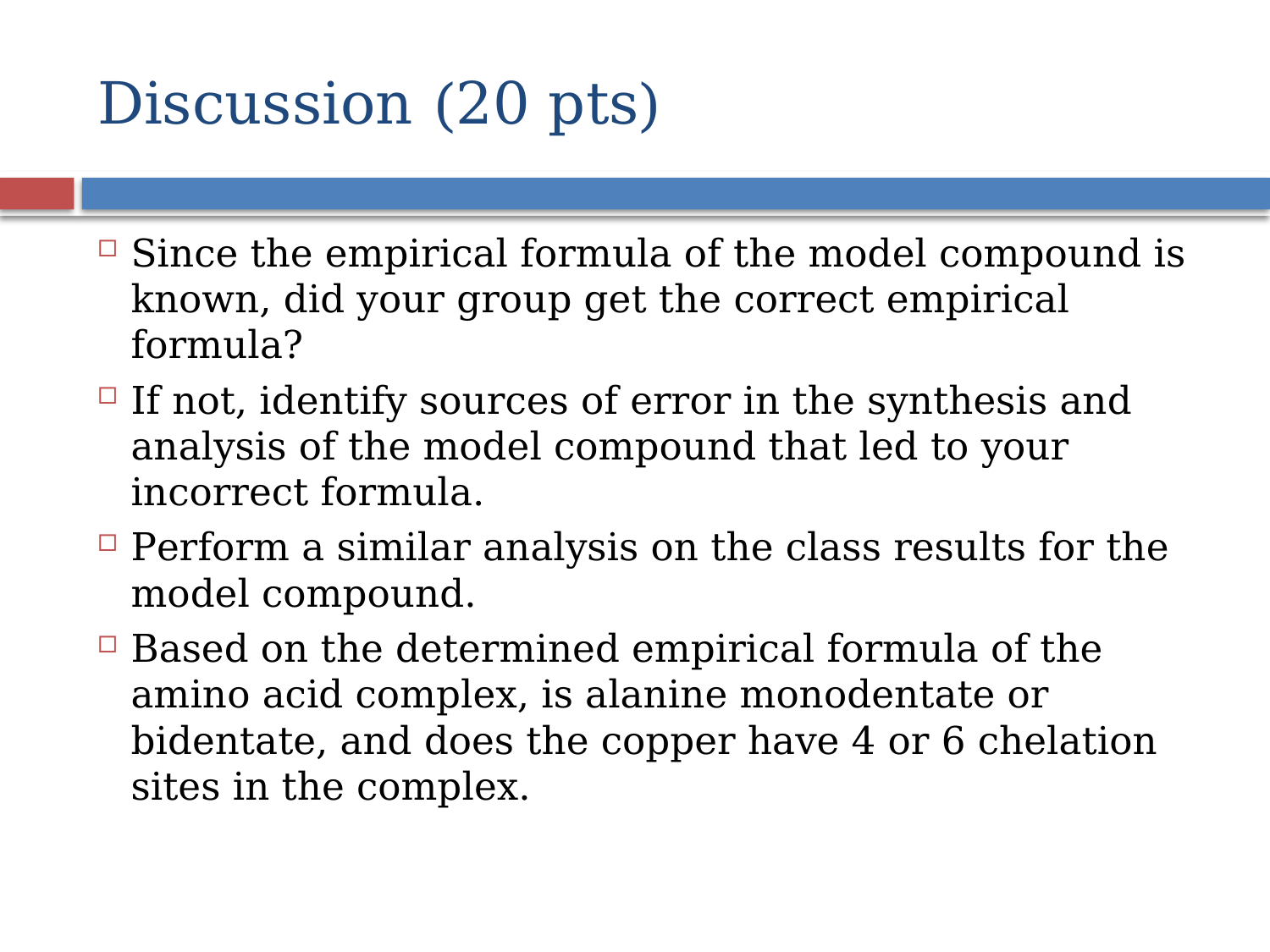

# Discussion (20 pts)
Since the empirical formula of the model compound is known, did your group get the correct empirical formula?
If not, identify sources of error in the synthesis and analysis of the model compound that led to your incorrect formula.
Perform a similar analysis on the class results for the model compound.
Based on the determined empirical formula of the amino acid complex, is alanine monodentate or bidentate, and does the copper have 4 or 6 chelation sites in the complex.